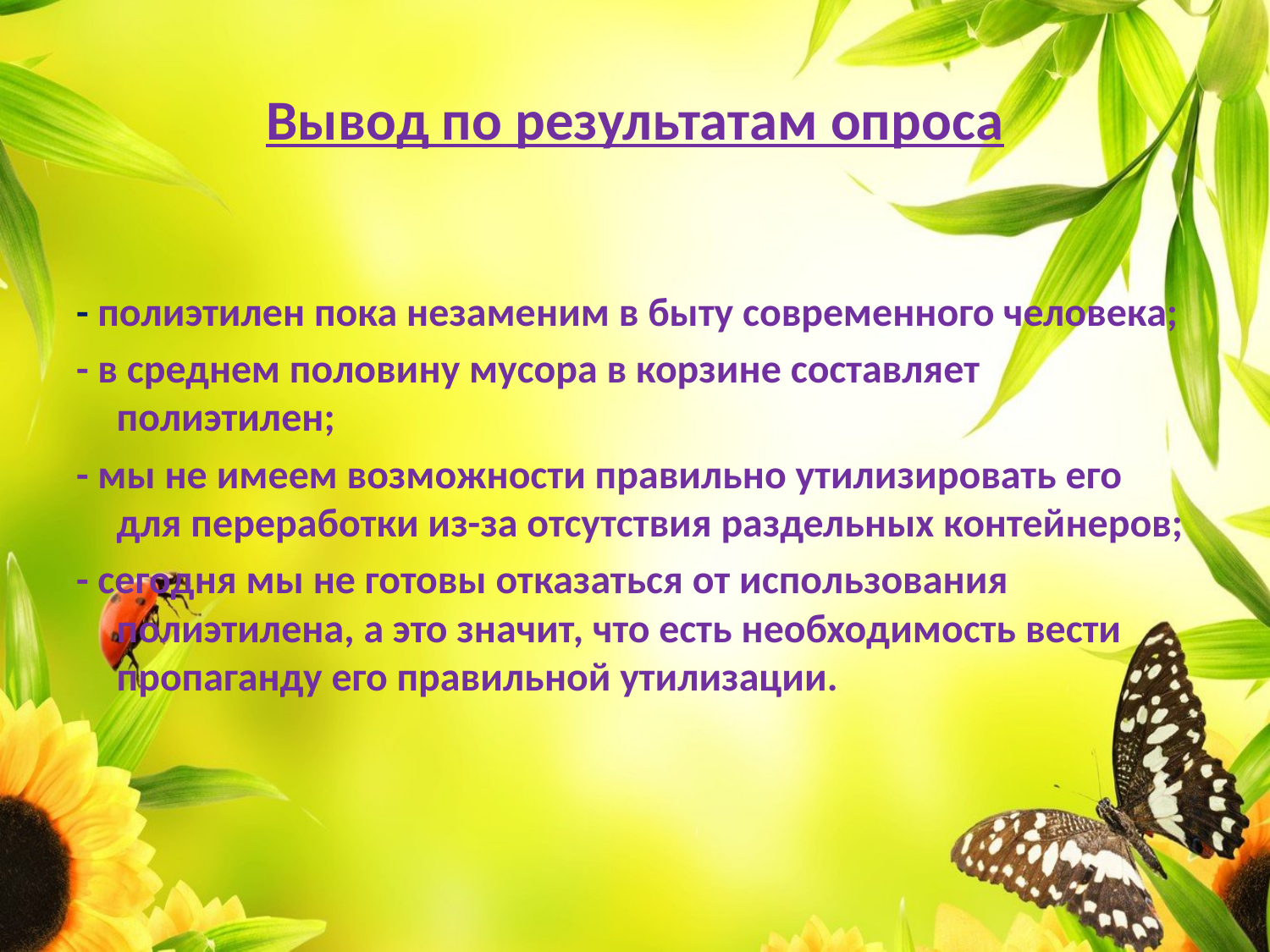

# Вывод по результатам опроса

- полиэтилен пока незаменим в быту современного человека;
- в среднем половину мусора в корзине составляет полиэтилен;
- мы не имеем возможности правильно утилизировать его для переработки из-за отсутствия раздельных контейнеров;
- сегодня мы не готовы отказаться от использования полиэтилена, а это значит, что есть необходимость вести пропаганду его правильной утилизации.